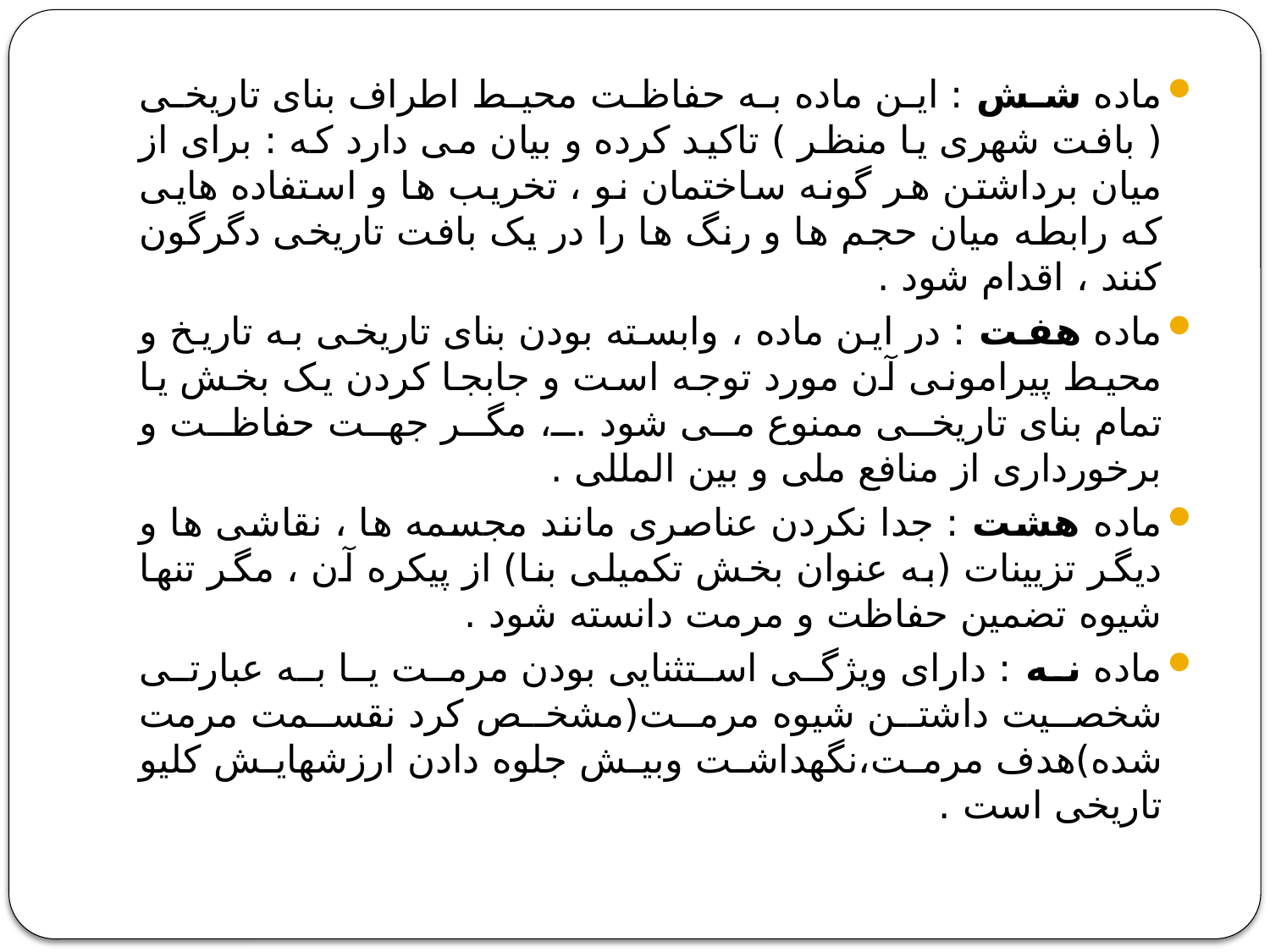

ماده شش : این ماده به حفاظت محیط اطراف بنای تاریخی ( بافت شهری یا منظر ) تاکید کرده و بیان می دارد که : برای از میان برداشتن هر گونه ساختمان نو ، تخریب ها و استفاده هایی که رابطه میان حجم ها و رنگ ها را در یک بافت تاریخی دگرگون کنند ، اقدام شود .
ماده هفت : در این ماده ، وابسته بودن بنای تاریخی به تاریخ و محیط پیرامونی آن مورد توجه است و جابجا کردن یک بخش یا تمام بنای تاریخی ممنوع می شود .، مگر جهت حفاظت و برخورداری از منافع ملی و بین المللی .
ماده هشت : جدا نکردن عناصری مانند مجسمه ها ، نقاشی ها و دیگر تزیینات (به عنوان بخش تکمیلی بنا) از پیکره آن ، مگر تنها شیوه تضمین حفاظت و مرمت دانسته شود .
ماده نه : دارای ویژگی استثنایی بودن مرمت یا به عبارتی شخصیت داشتن شیوه مرمت(مشخص کرد نقسمت مرمت شده)هدف مرمت،نگهداشت وبیش جلوه دادن ارزشهایش کلیو تاریخی است .